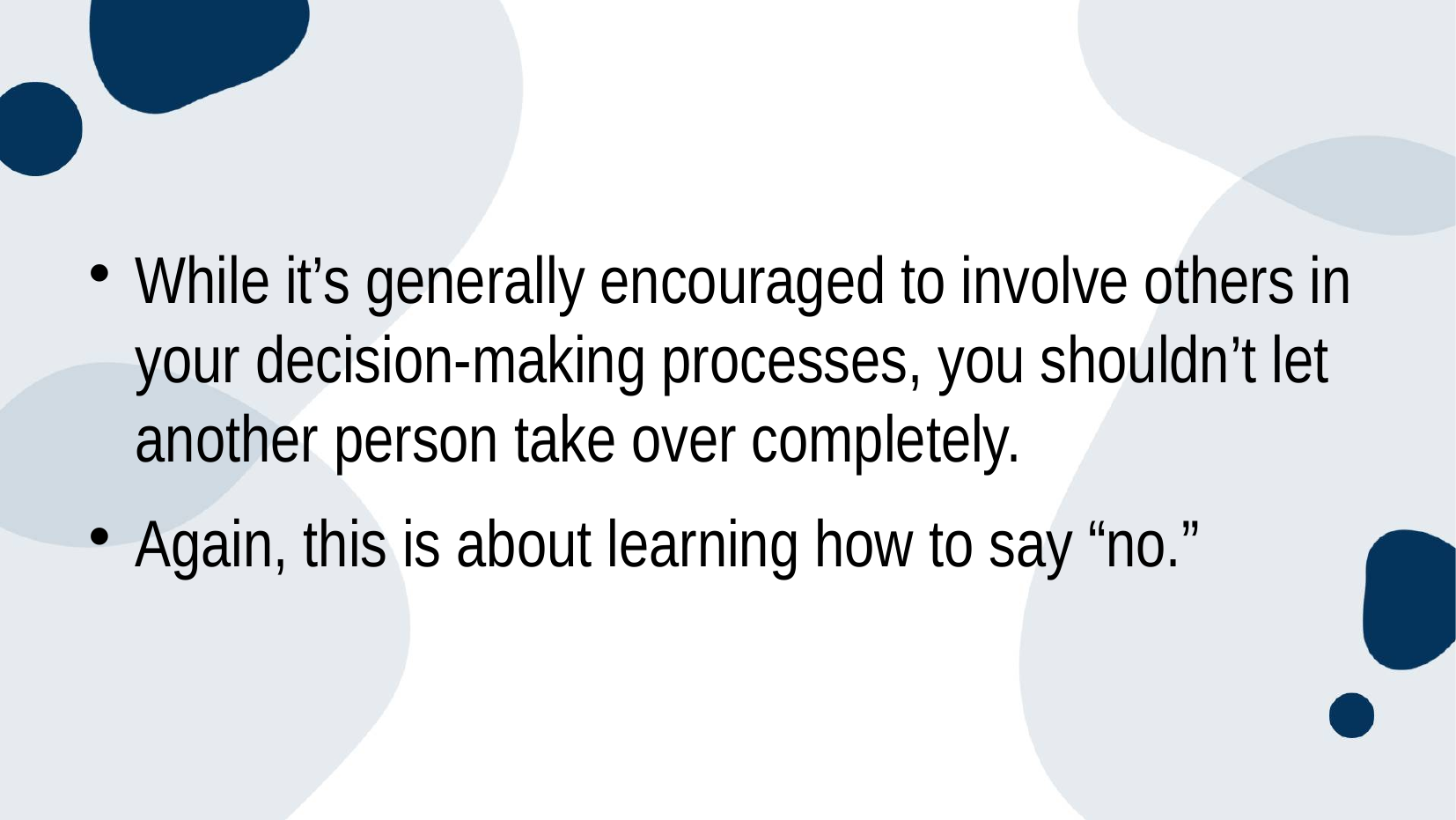

#
While it’s generally encouraged to involve others in your decision-making processes, you shouldn’t let another person take over completely.
Again, this is about learning how to say “no.”